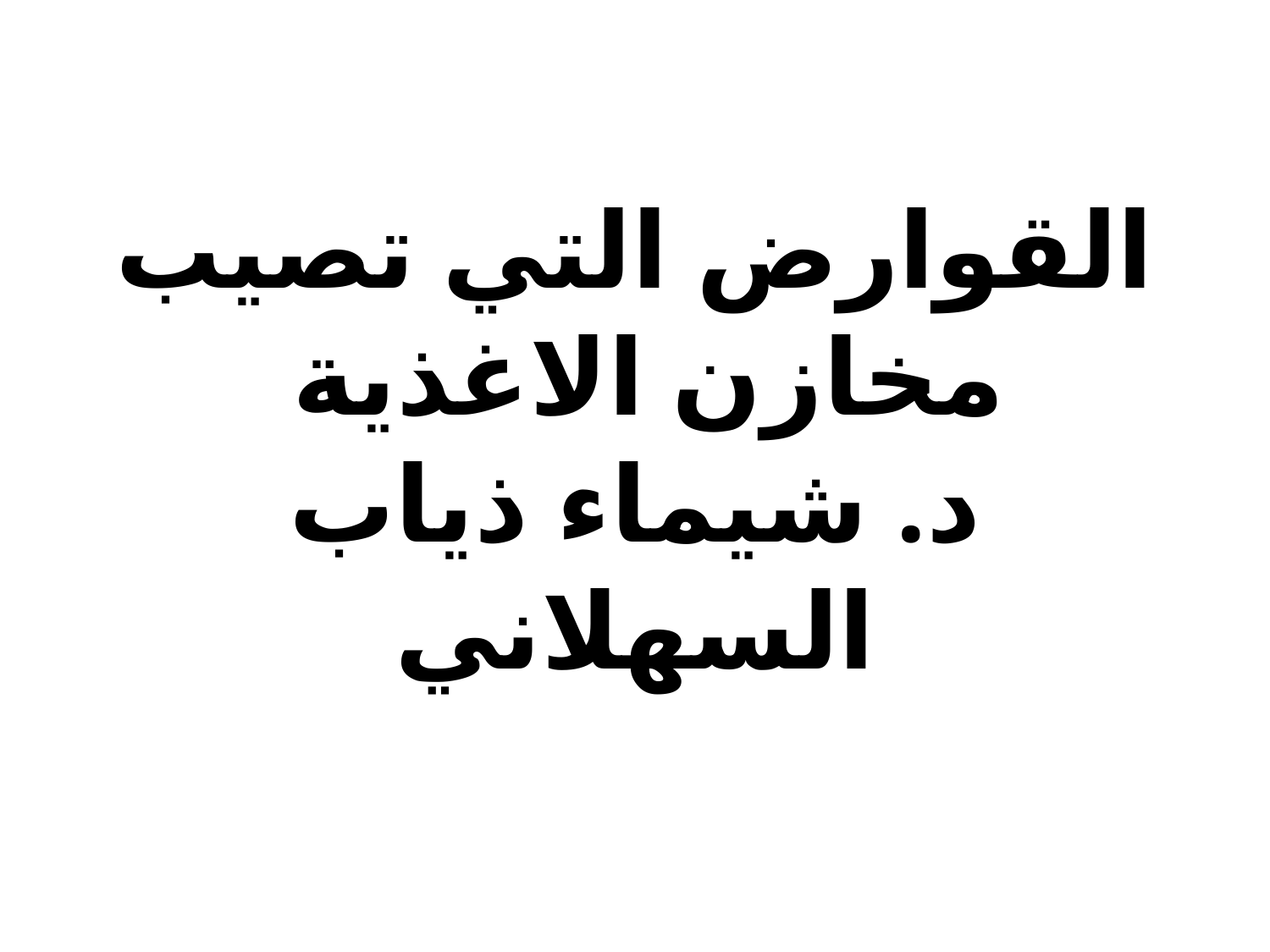

# القوارض التي تصيب مخازن الاغذية د. شيماء ذياب السهلاني